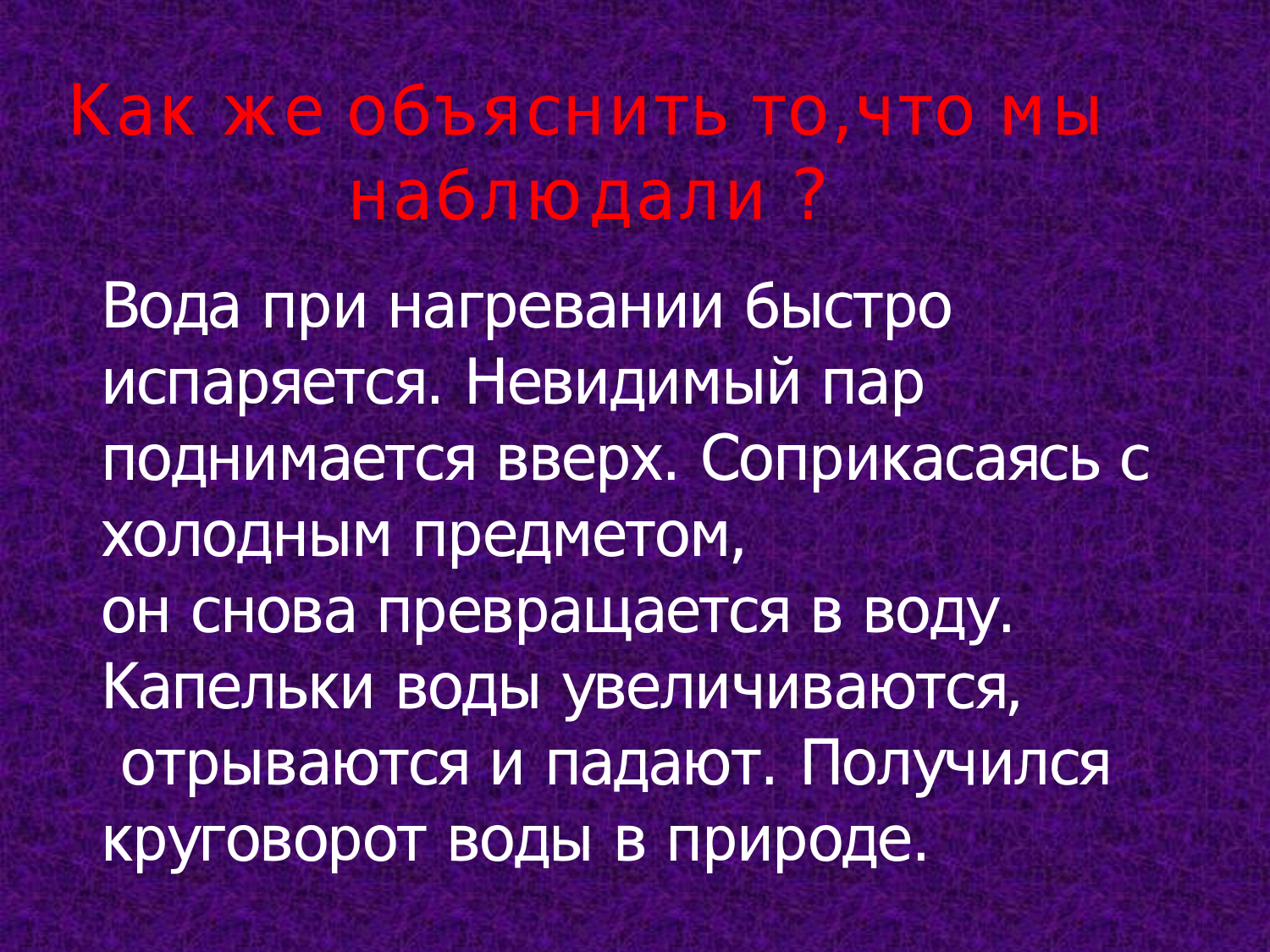

Как же объяснить то,что мы наблюдали ?

Вода при нагревании быстро испаряется. Невидимый пар
поднимается вверх. Соприкасаясь с холодным предметом,
он снова превращается в воду. Капельки воды увеличиваются,
 отрываются и падают. Получился круговорот воды в природе.